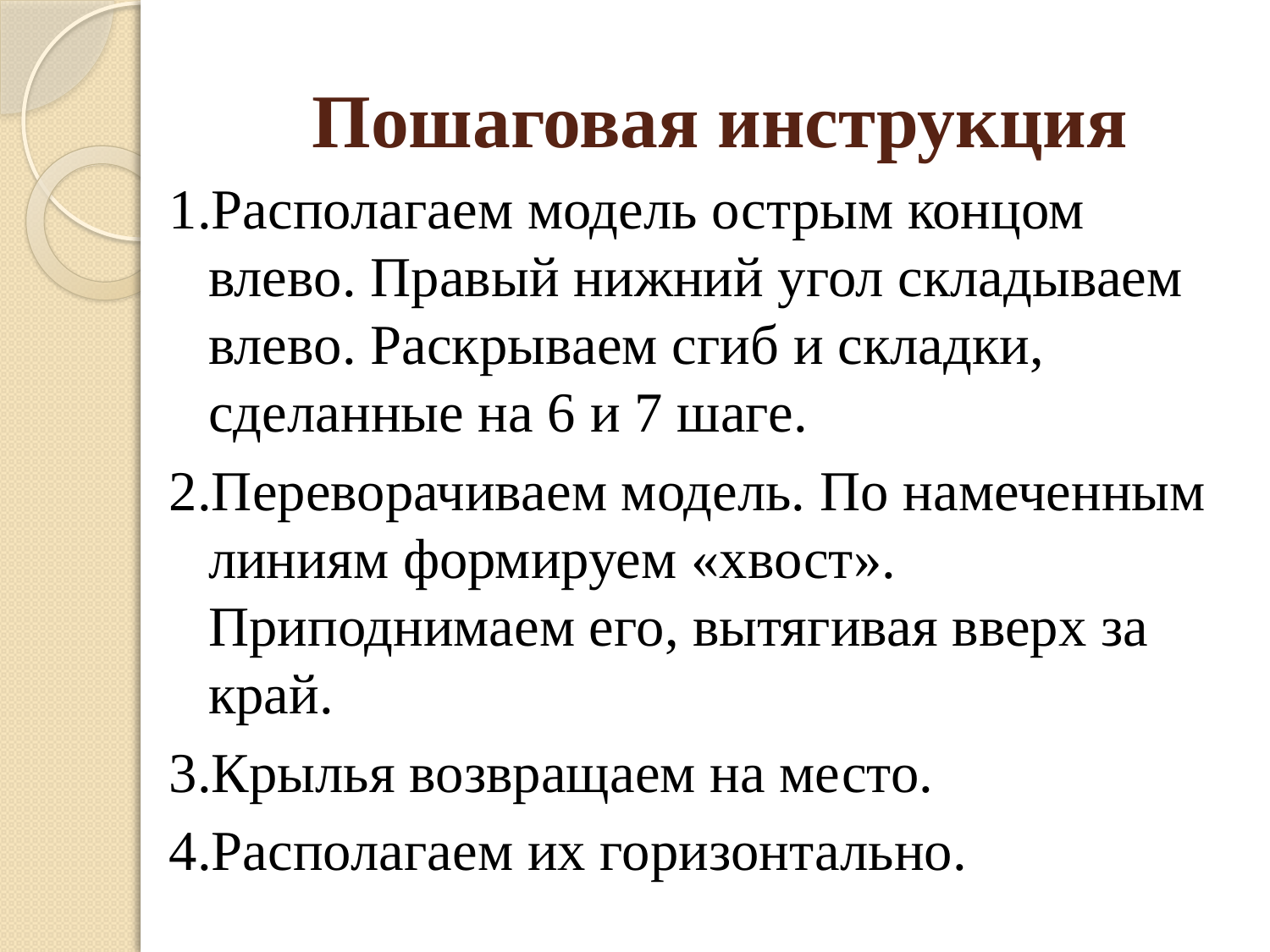

# Пошаговая инструкция
1.Располагаем модель острым концом влево. Правый нижний угол складываем влево. Раскрываем сгиб и складки, сделанные на 6 и 7 шаге.
2.Переворачиваем модель. По намеченным линиям формируем «хвост». Приподнимаем его, вытягивая вверх за край.
3.Крылья возвращаем на место.
4.Располагаем их горизонтально.